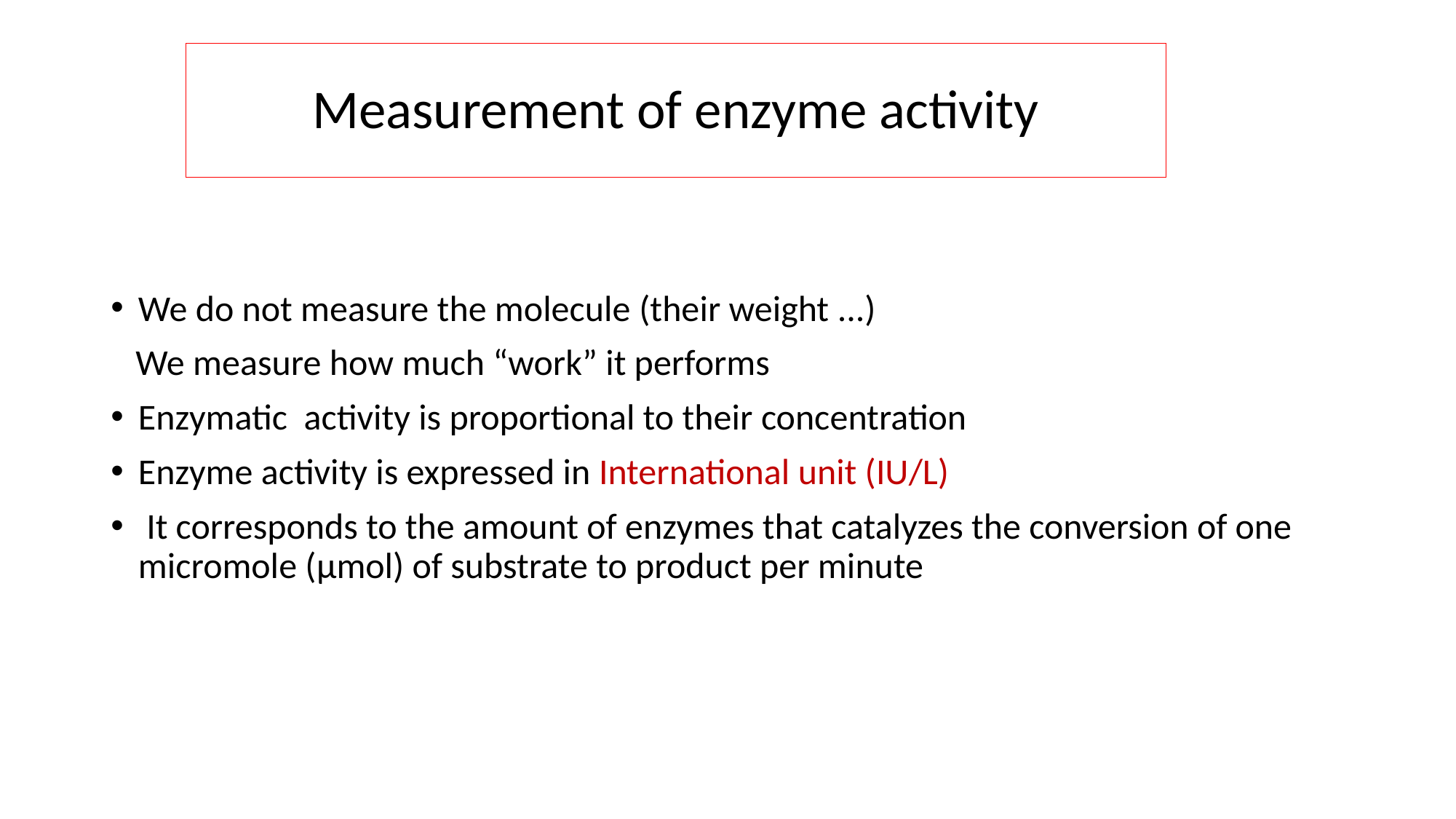

# Measurement of enzyme activity

We do not measure the molecule (their weight ...)
   We measure how much “work” it performs
Enzymatic  activity is proportional to their concentration
Enzyme activity is expressed in International unit (IU/L)
 It corresponds to the amount of enzymes that catalyzes the conversion of one micromole (μmol) of substrate to product per minute